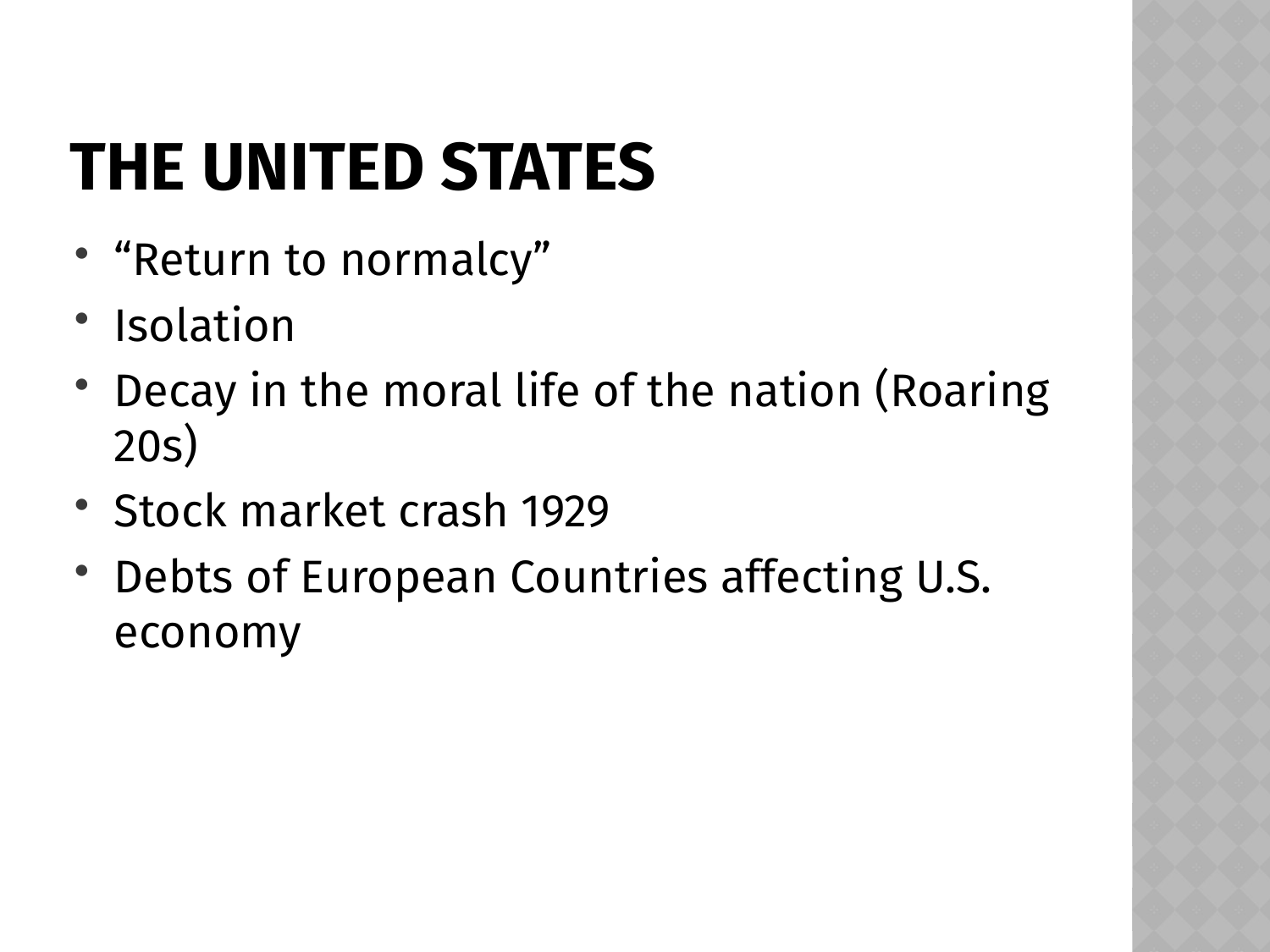

# The united states
“Return to normalcy”
Isolation
Decay in the moral life of the nation (Roaring 20s)
Stock market crash 1929
Debts of European Countries affecting U.S. economy